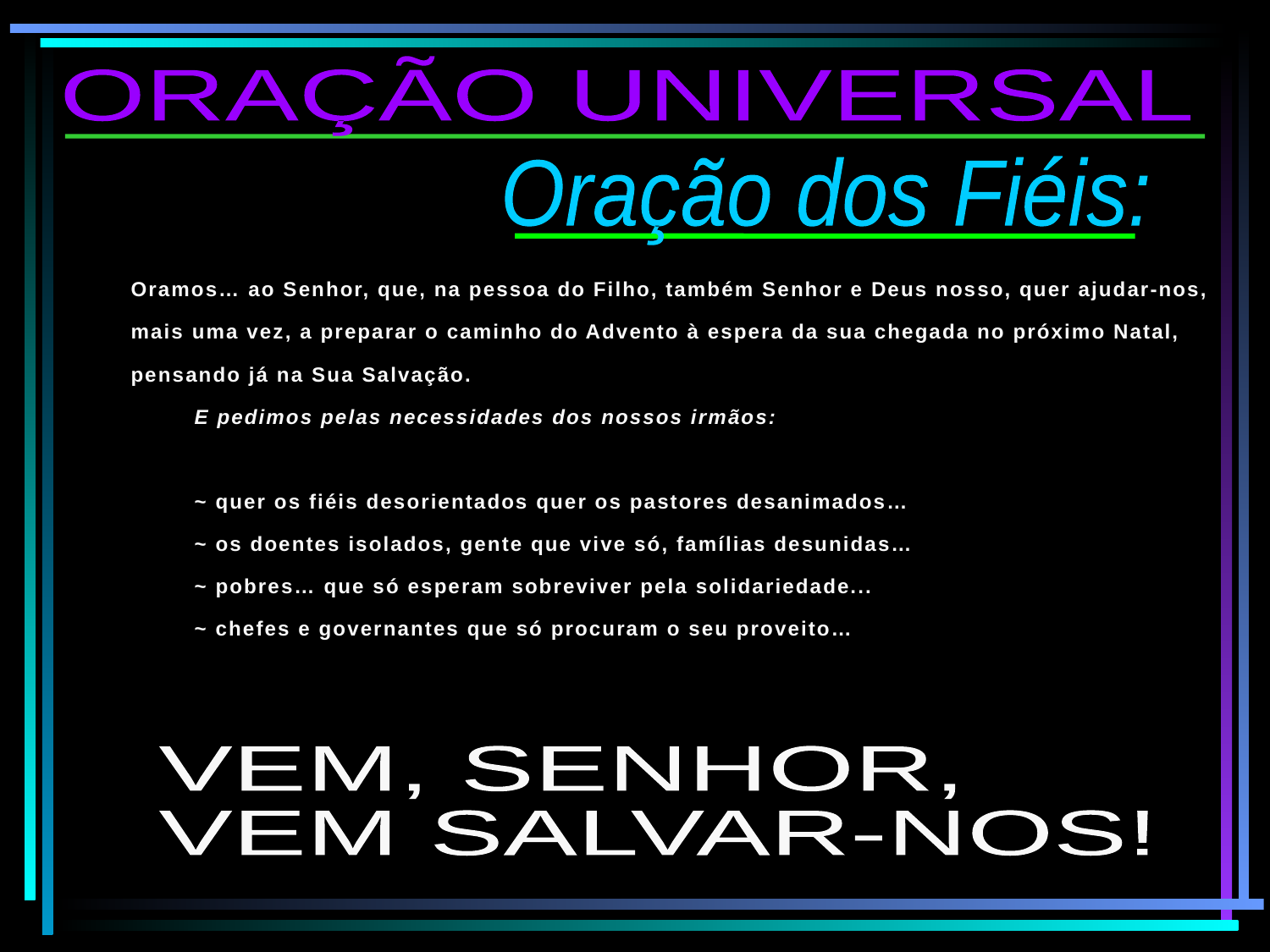

ORAÇÃO UNIVERSAL

Oração dos Fiéis:

Oramos… ao Senhor, que, na pessoa do Filho, também Senhor e Deus nosso, quer ajudar-nos, mais uma vez, a preparar o caminho do Advento à espera da sua chegada no próximo Natal, pensando já na Sua Salvação.
E pedimos pelas necessidades dos nossos irmãos:

~ quer os fiéis desorientados quer os pastores desanimados…
~ os doentes isolados, gente que vive só, famílias desunidas…
~ pobres… que só esperam sobreviver pela solidariedade...
~ chefes e governantes que só procuram o seu proveito…
VEM, SENHOR,
VEM SALVAR-NOS!